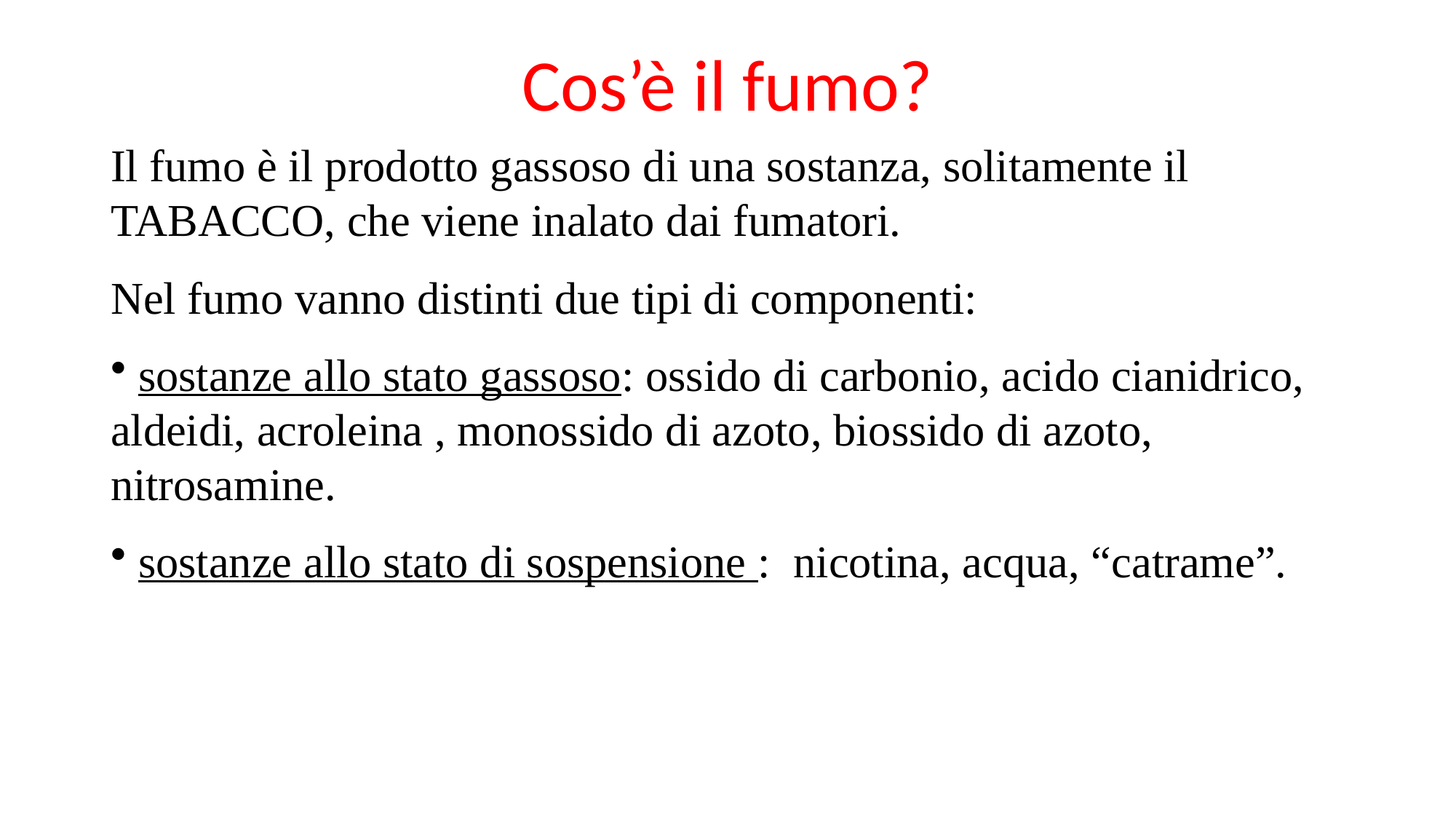

# Cos’è il fumo?
Il fumo è il prodotto gassoso di una sostanza, solitamente il TABACCO, che viene inalato dai fumatori.
Nel fumo vanno distinti due tipi di componenti:
 sostanze allo stato gassoso: ossido di carbonio, acido cianidrico, aldeidi, acroleina , monossido di azoto, biossido di azoto, nitrosamine.
 sostanze allo stato di sospensione :  nicotina, acqua, “catrame”.